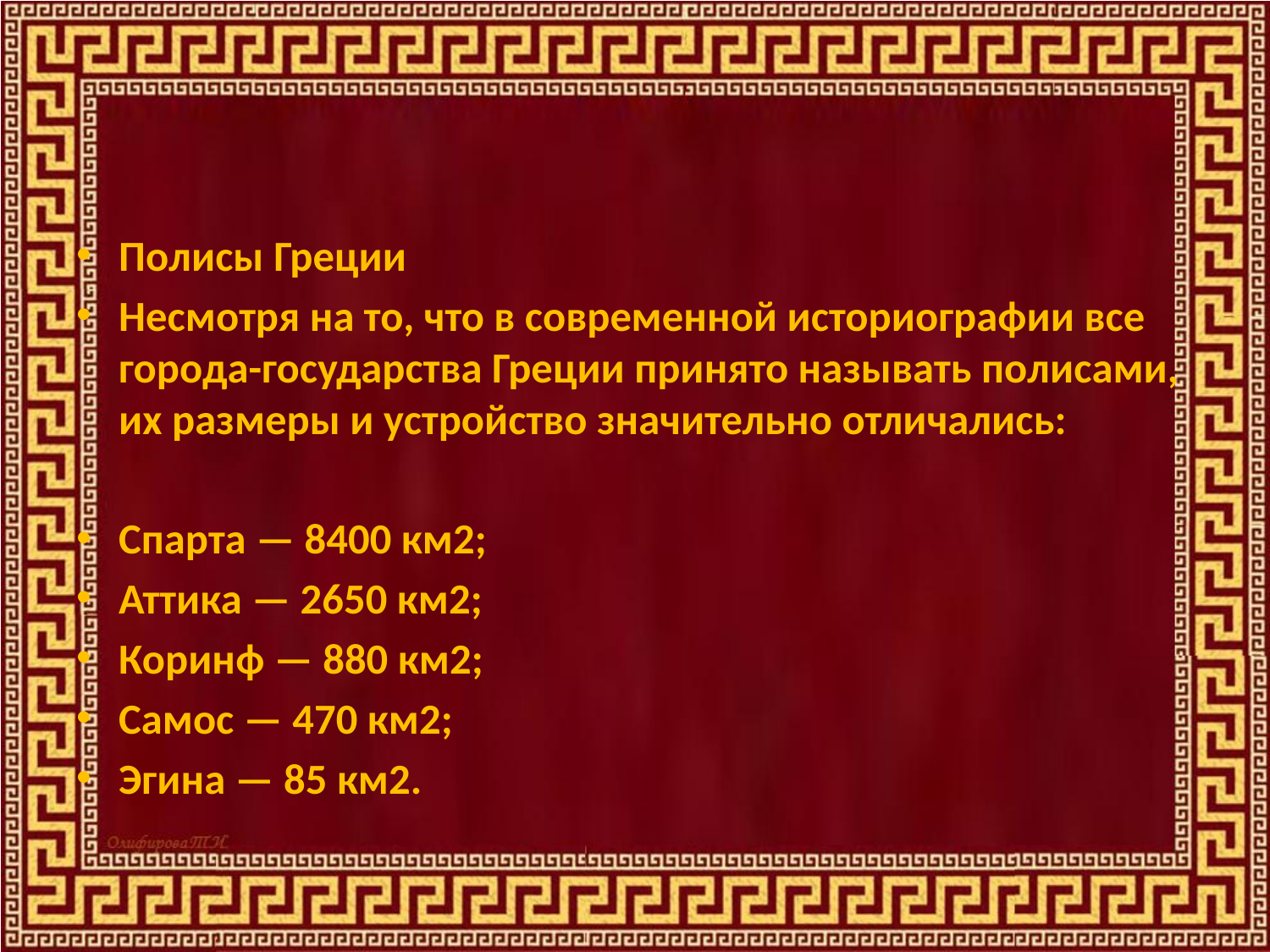

Полисы Греции
Несмотря на то, что в современной историографии все города-государства Греции принято называть полисами, их размеры и устройство значительно отличались:

Спарта — 8400 км2;
Аттика — 2650 км2;
Коринф — 880 км2;
Самос — 470 км2;
Эгина — 85 км2.